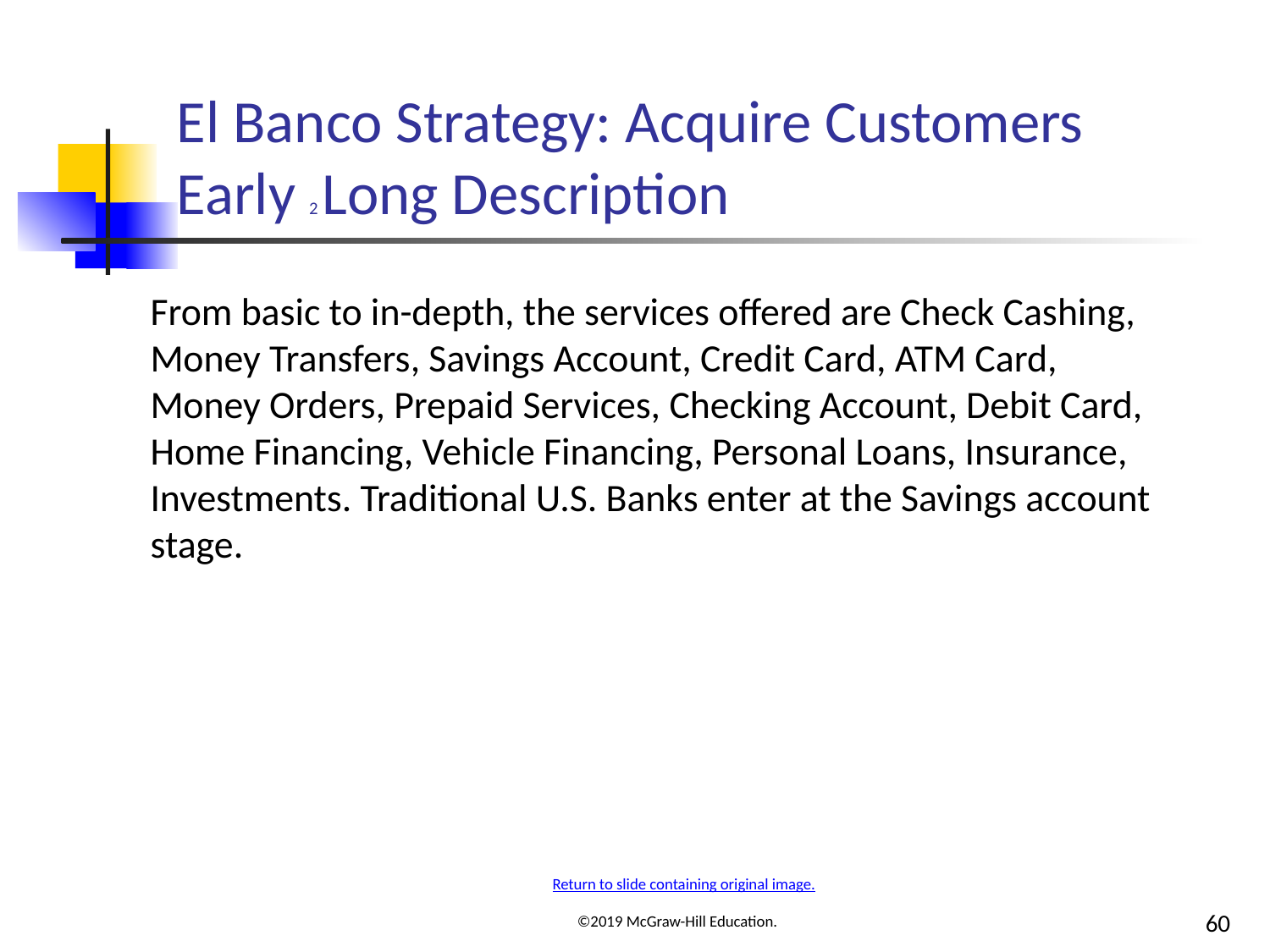

# El Banco Strategy: Acquire Customers Early 2 Long Description
From basic to in-depth, the services offered are Check Cashing, Money Transfers, Savings Account, Credit Card, ATM Card, Money Orders, Prepaid Services, Checking Account, Debit Card, Home Financing, Vehicle Financing, Personal Loans, Insurance, Investments. Traditional U.S. Banks enter at the Savings account stage.
Return to slide containing original image.